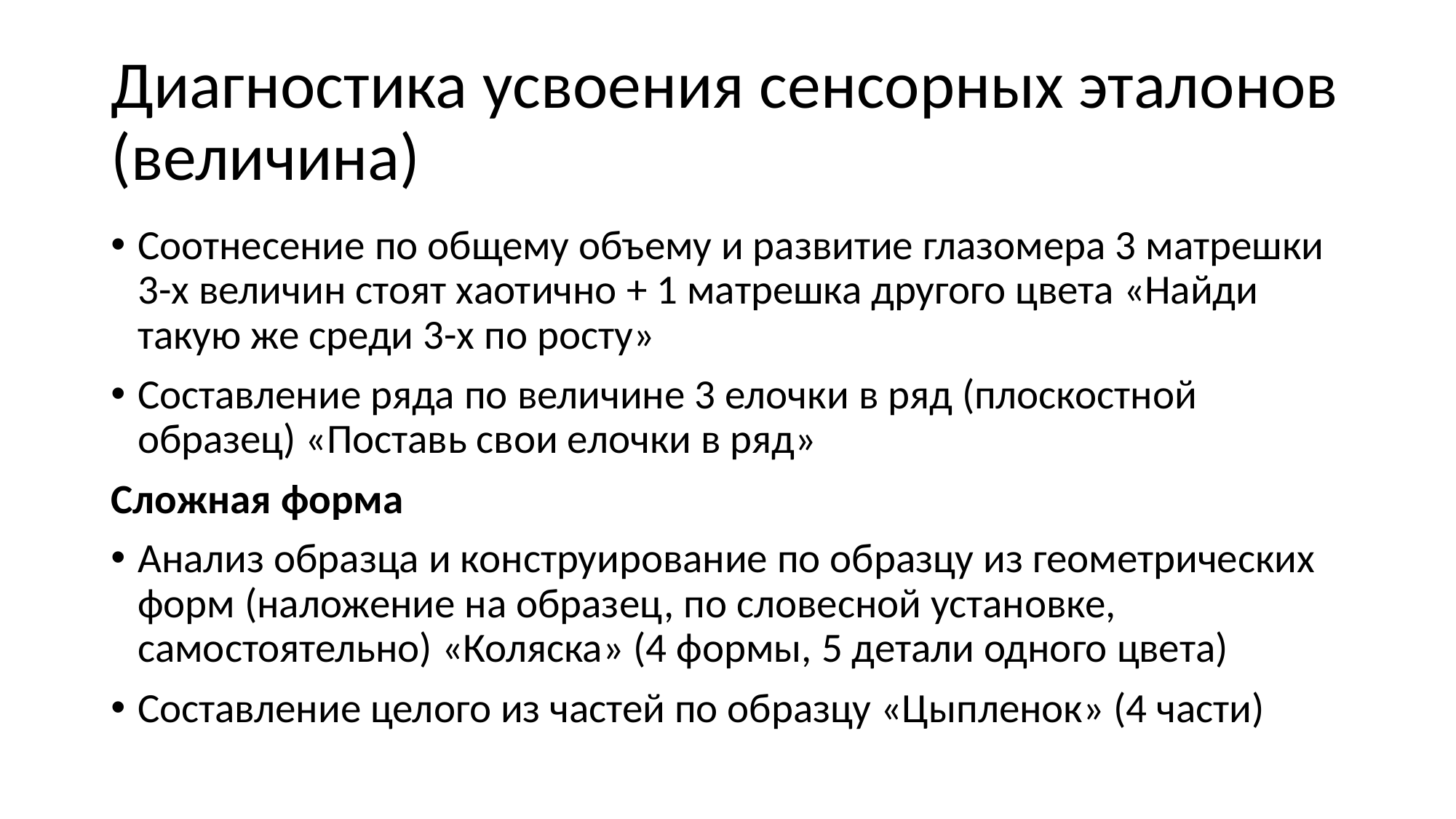

# Диагностика усвоения сенсорных эталонов (величина)
Соотнесение по общему объему и развитие глазомера 3 матрешки 3-х величин стоят хаотично + 1 матрешка другого цвета «Найди такую же среди 3-х по росту»
Составление ряда по величине 3 елочки в ряд (плоскостной образец) «Поставь свои елочки в ряд»
Сложная форма
Анализ образца и конструирование по образцу из геометрических форм (наложение на образец, по словесной установке, самостоятельно) «Коляска» (4 формы, 5 детали одного цвета)
Составление целого из частей по образцу «Цыпленок» (4 части)